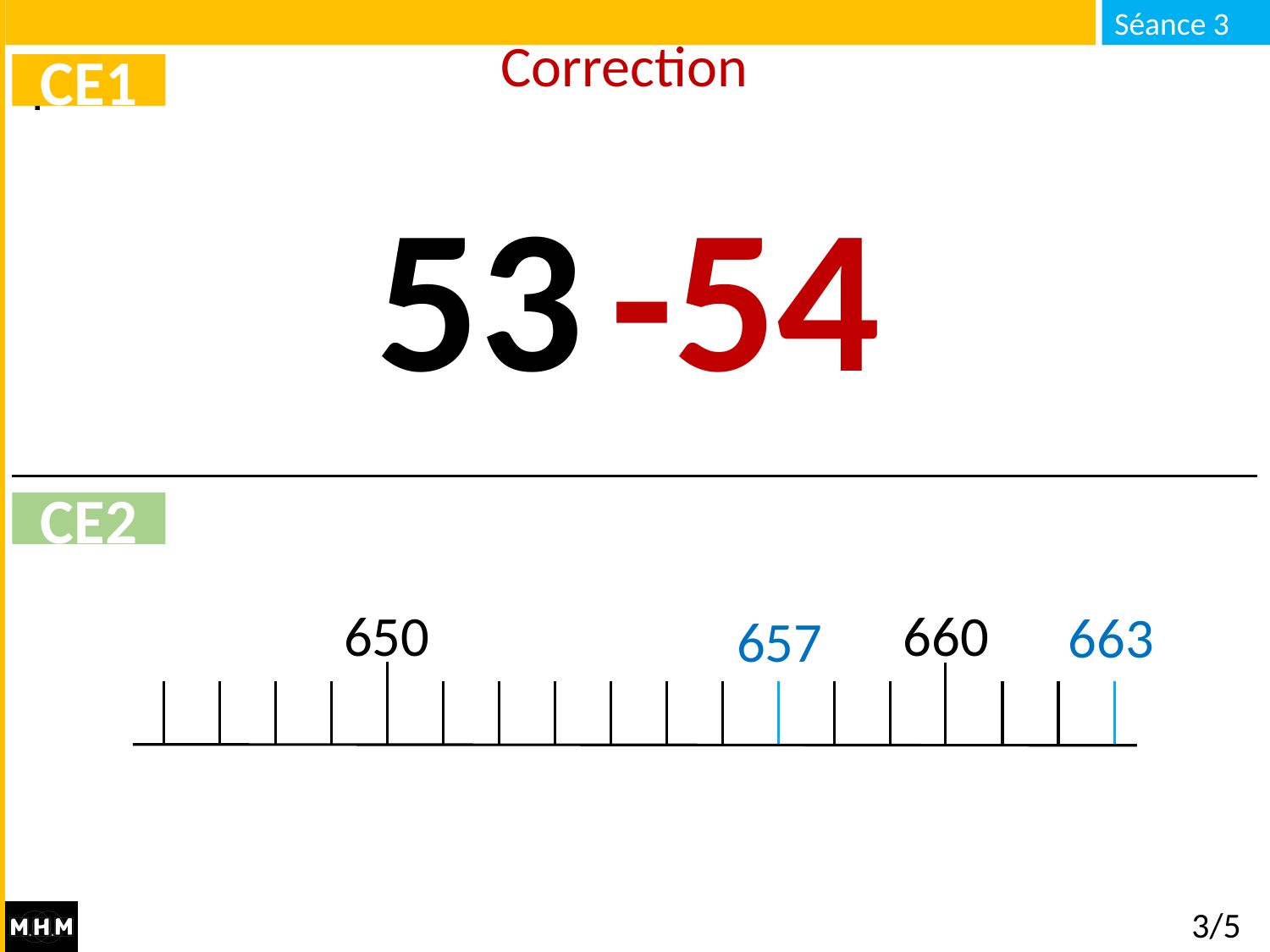

# Correction
CE1
53
-54
CE2
650
660
663
657
3/5